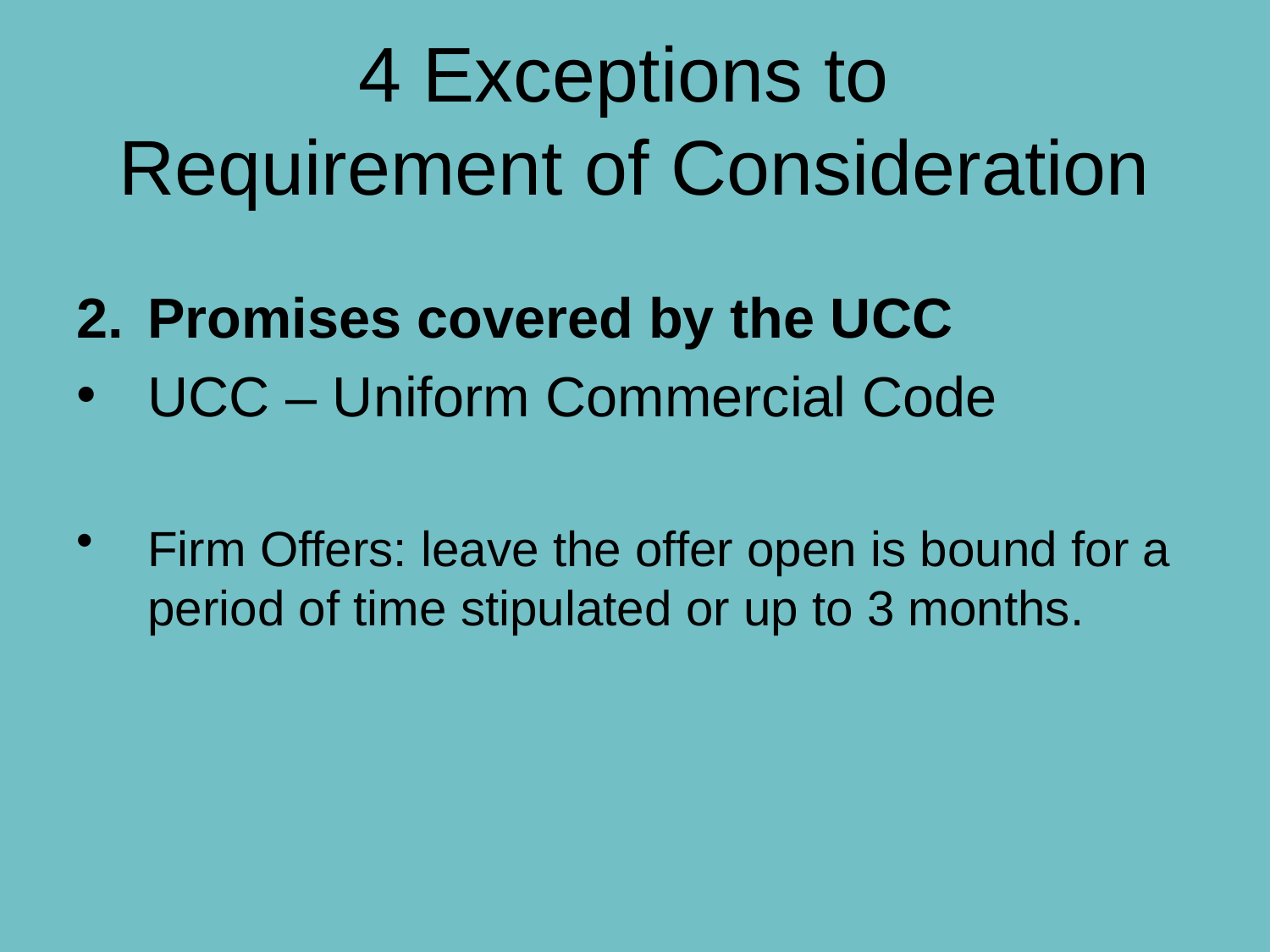

# 4 Exceptions to Requirement of Consideration
Promises covered by the UCC
UCC – Uniform Commercial Code

Firm Offers: leave the offer open is bound for a period of time stipulated or up to 3 months.